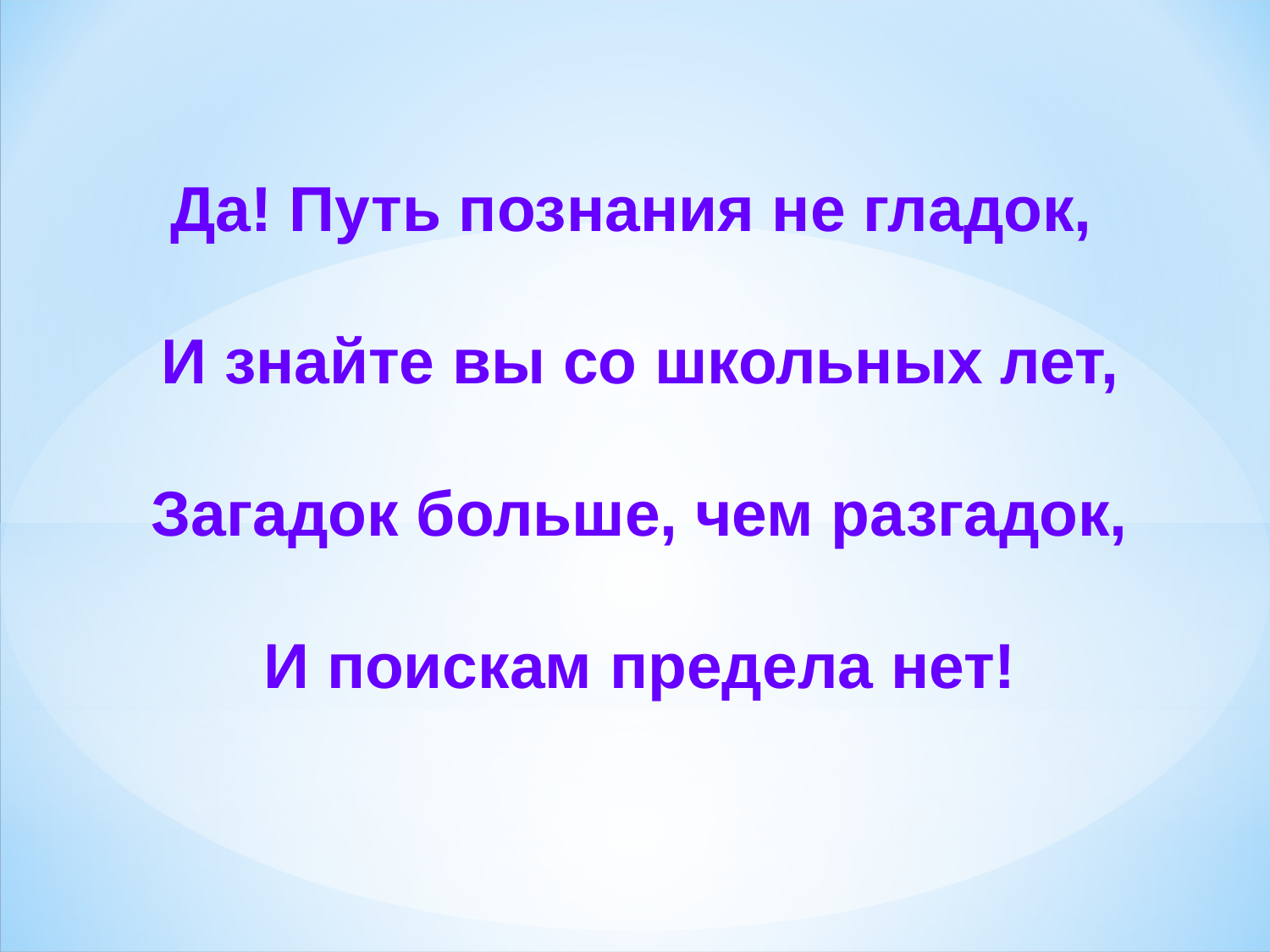

Да! Путь познания не гладок, 
И знайте вы со школьных лет,
Загадок больше, чем разгадок,
И поискам предела нет!